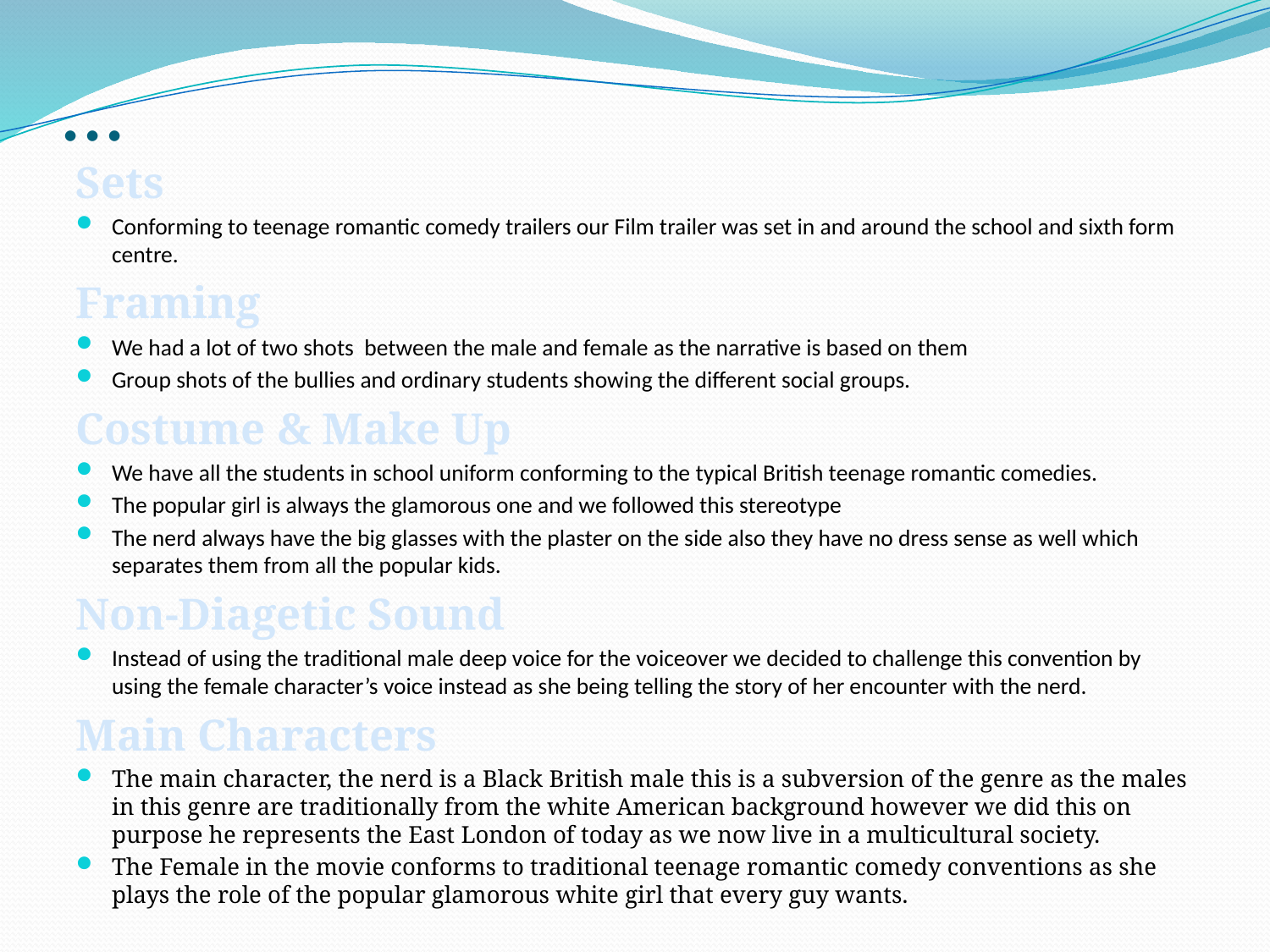

# ...
Sets
Conforming to teenage romantic comedy trailers our Film trailer was set in and around the school and sixth form centre.
Framing
We had a lot of two shots  between the male and female as the narrative is based on them
Group shots of the bullies and ordinary students showing the different social groups.
Costume & Make Up
We have all the students in school uniform conforming to the typical British teenage romantic comedies.
The popular girl is always the glamorous one and we followed this stereotype
The nerd always have the big glasses with the plaster on the side also they have no dress sense as well which separates them from all the popular kids.
Non-Diagetic Sound
Instead of using the traditional male deep voice for the voiceover we decided to challenge this convention by using the female character’s voice instead as she being telling the story of her encounter with the nerd.
Main Characters
The main character, the nerd is a Black British male this is a subversion of the genre as the males in this genre are traditionally from the white American background however we did this on purpose he represents the East London of today as we now live in a multicultural society.
The Female in the movie conforms to traditional teenage romantic comedy conventions as she plays the role of the popular glamorous white girl that every guy wants.